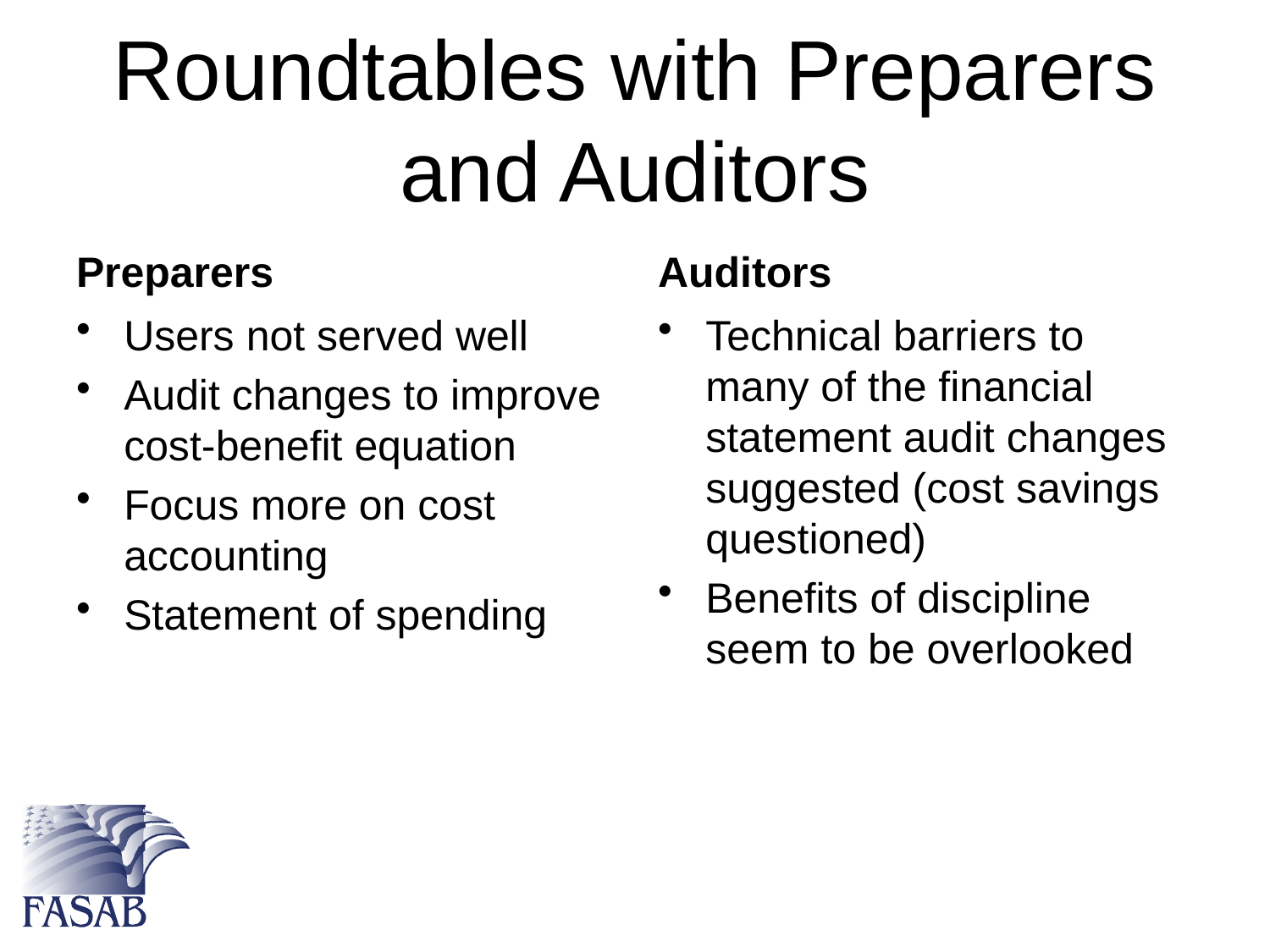

# Roundtables with Preparers and Auditors
Preparers
Auditors
Users not served well
Audit changes to improve cost-benefit equation
Focus more on cost accounting
Statement of spending

Technical barriers to many of the financial statement audit changes suggested (cost savings questioned)
Benefits of discipline seem to be overlooked